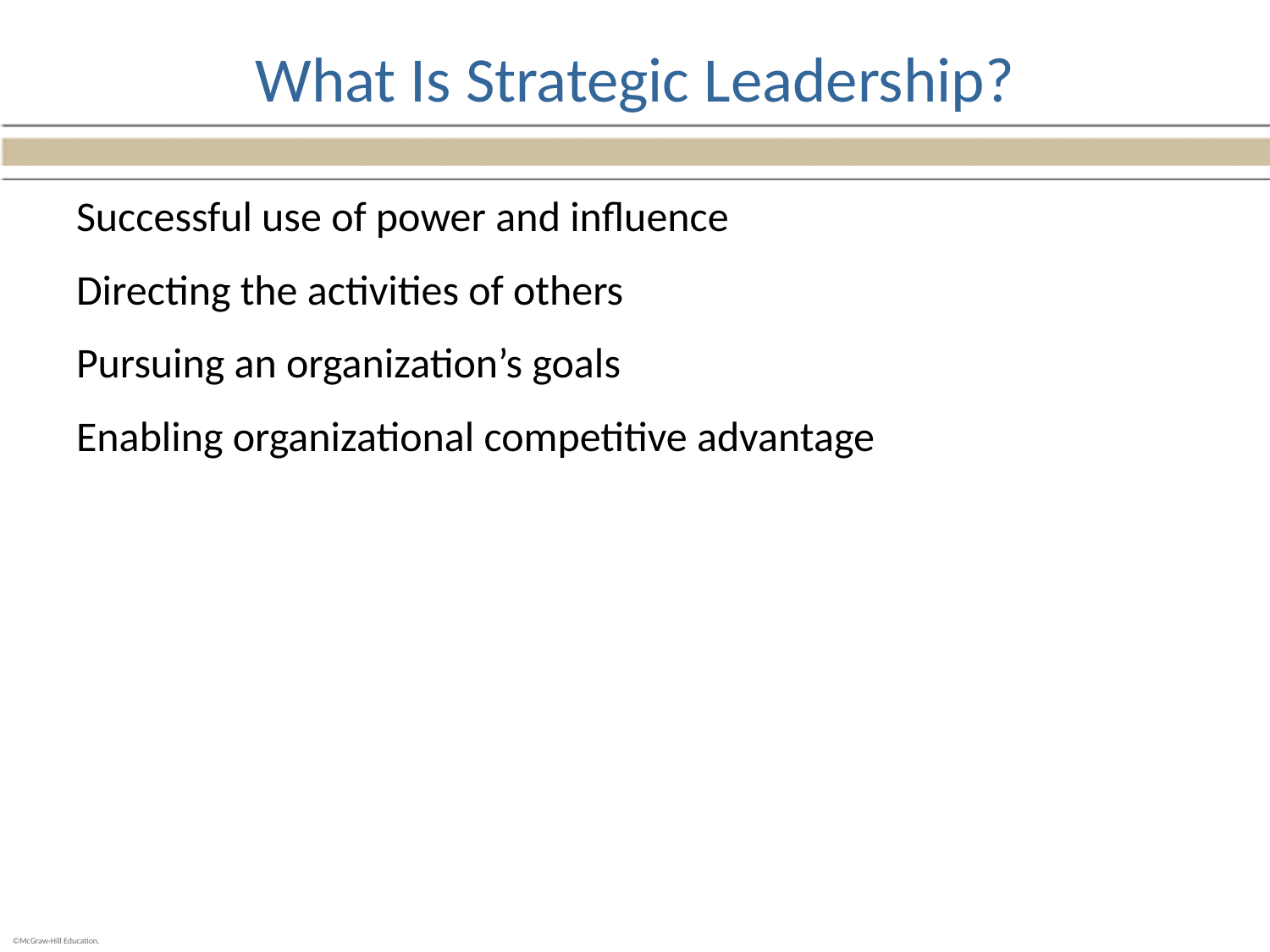

# What Is Strategic Leadership?
Successful use of power and influence
Directing the activities of others
Pursuing an organization’s goals
Enabling organizational competitive advantage